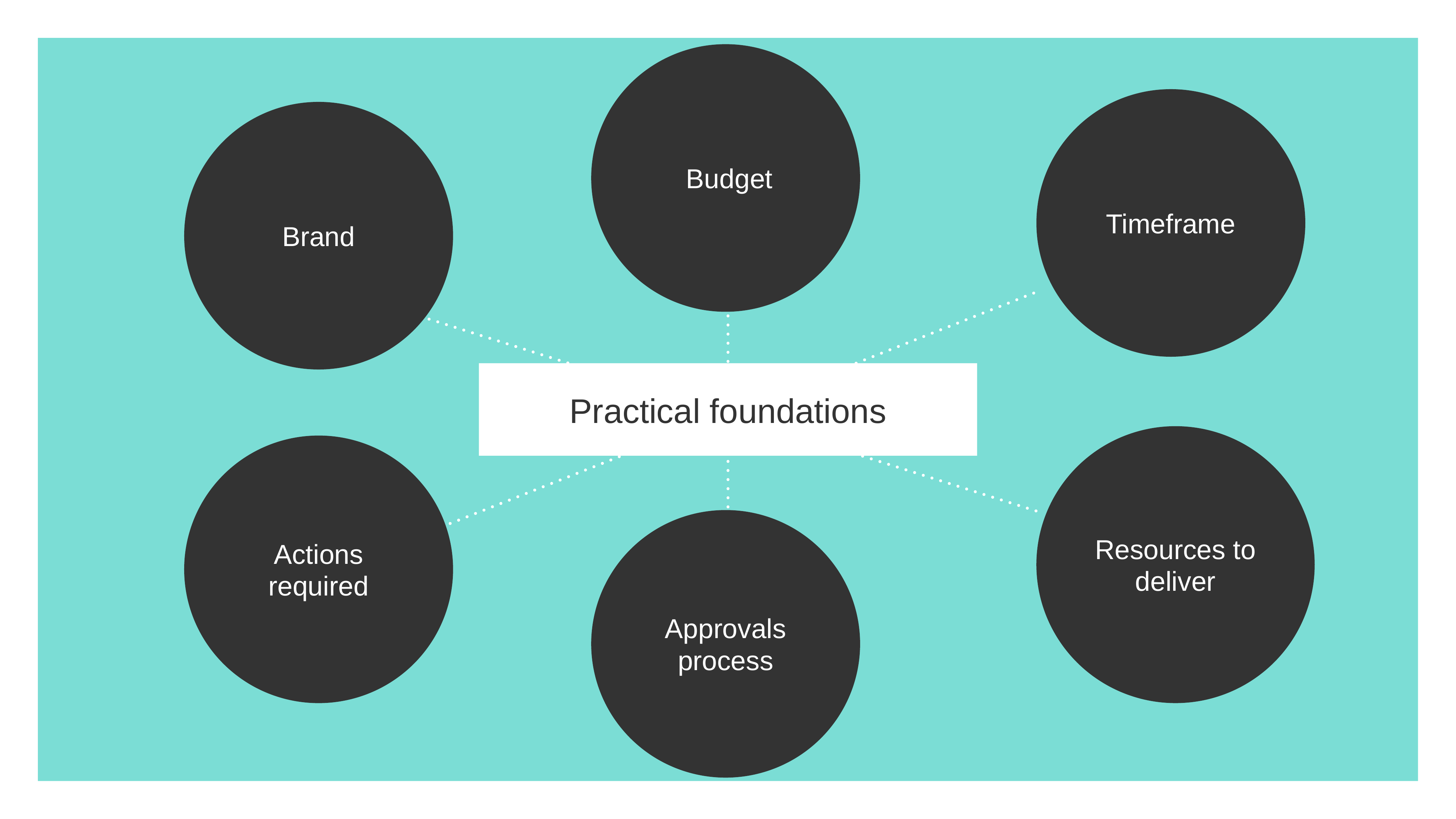

Budget
Timeframe
Brand

Practical foundations
Resources to deliver
Actions required
Approvals process